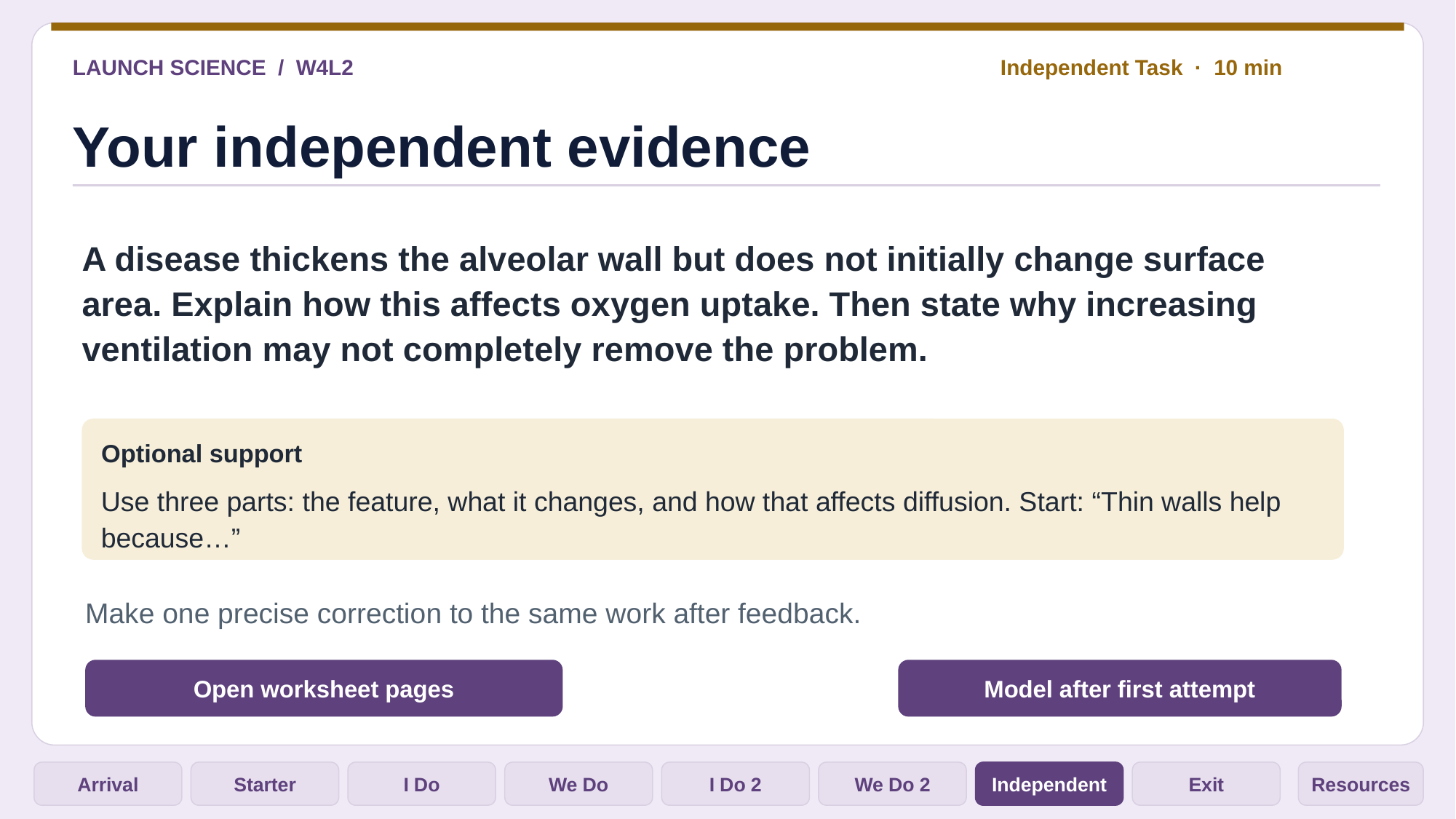

LAUNCH SCIENCE  /  W4L2
Independent Task  ·  10 min
Your independent evidence

A disease thickens the alveolar wall but does not initially change surface area. Explain how this affects oxygen uptake. Then state why increasing ventilation may not completely remove the problem.

Optional support
Use three parts: the feature, what it changes, and how that affects diffusion. Start: “Thin walls help because…”
Make one precise correction to the same work after feedback.
Open worksheet pages
Model after first attempt
Arrival
Starter
I Do
We Do
I Do 2
We Do 2
Independent
Exit
Resources